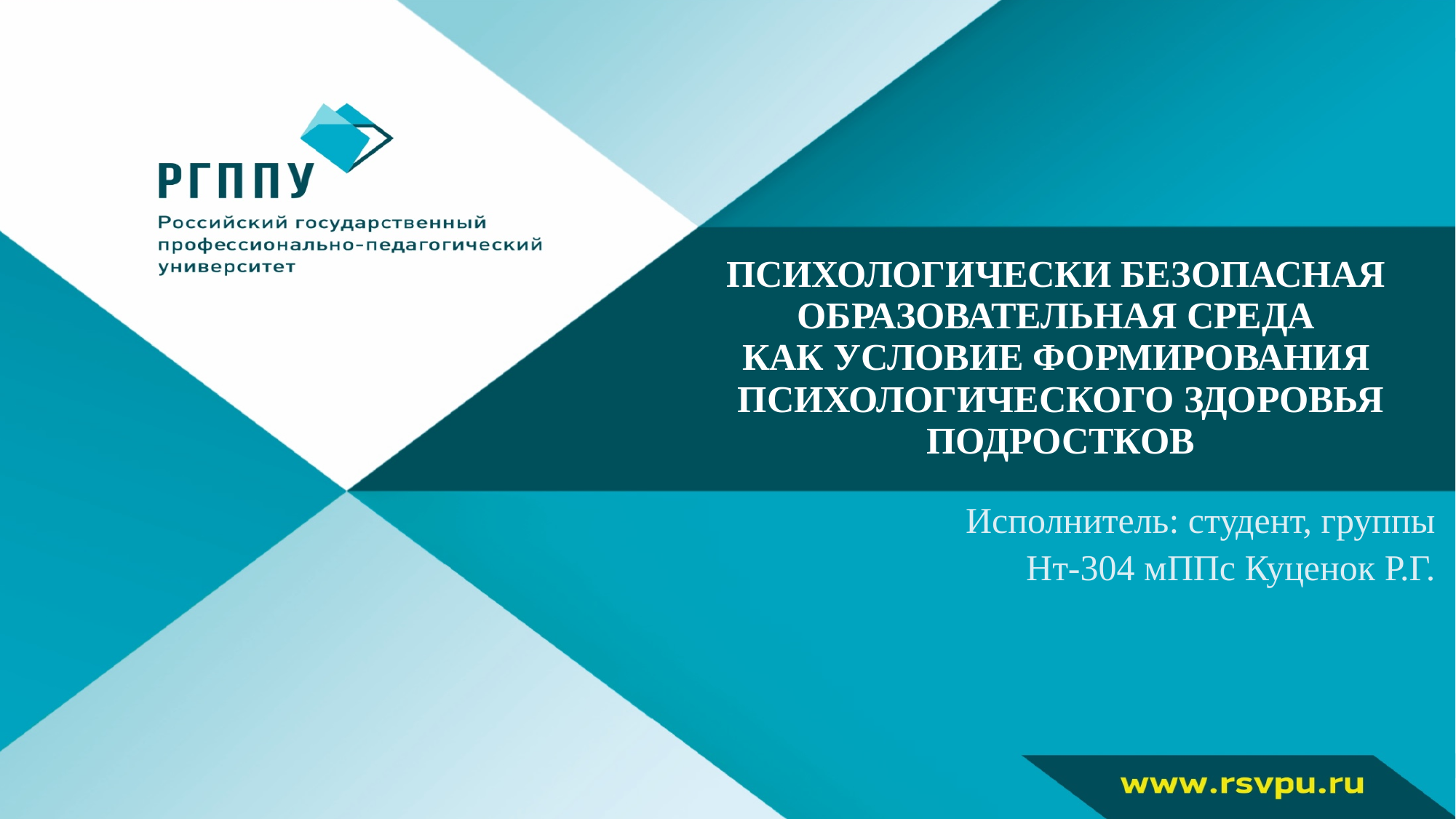

# ПСИХОЛОГИЧЕСКИ БЕЗОПАСНАЯ ОБРАЗОВАТЕЛЬНАЯ СРЕДА КАК УСЛОВИЕ ФОРМИРОВАНИЯ ПСИХОЛОГИЧЕСКОГО ЗДОРОВЬЯ ПОДРОСТКОВ
Исполнитель: студент, группы
Нт-304 мППс Куценок Р.Г.